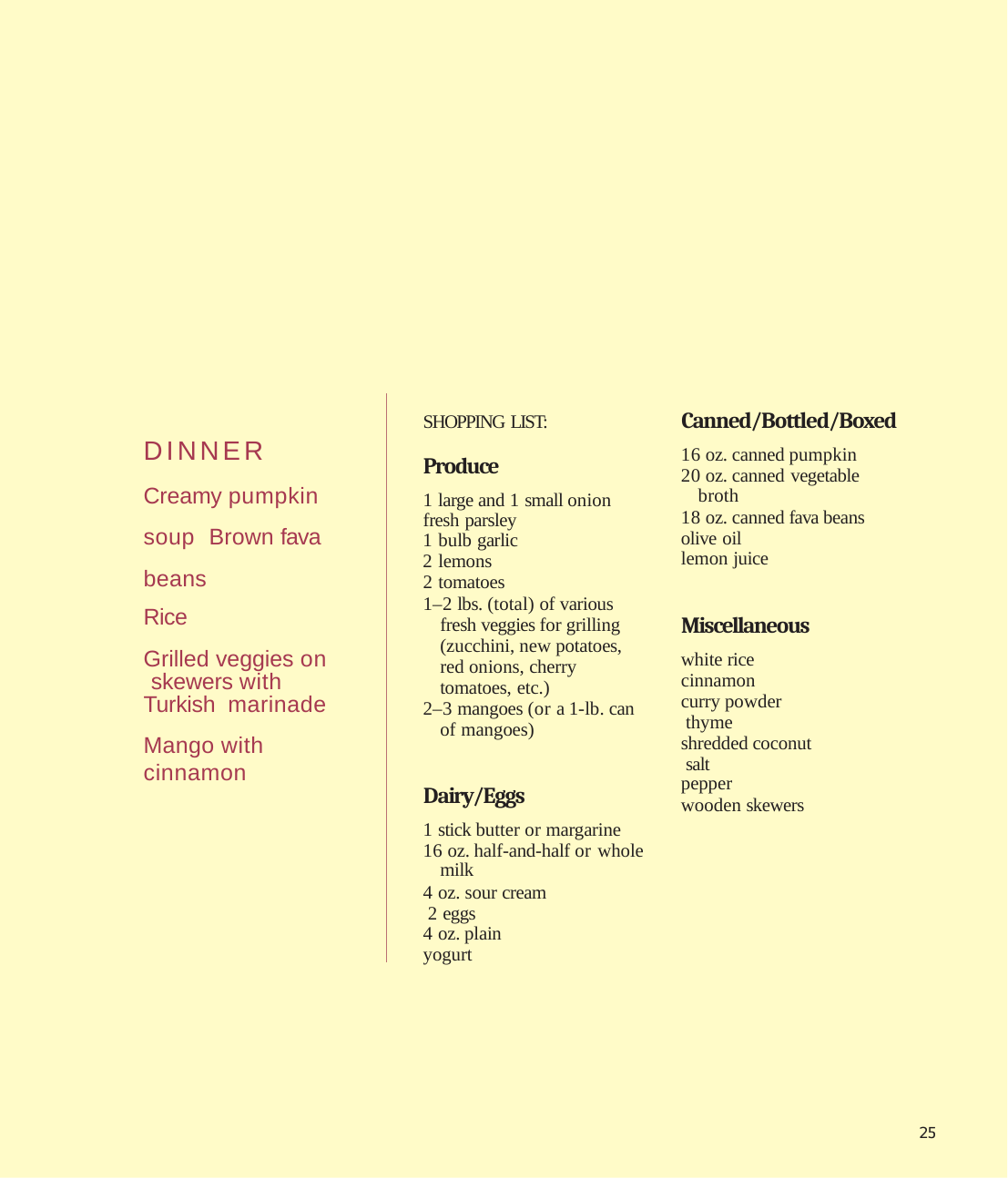

Canned/Bottled/Boxed
16 oz. canned pumpkin  20 oz. canned vegetable
broth
18 oz. canned fava beans  olive oil
lemon juice
SHOPPING LIST:
DINNER
Creamy pumpkin soup  Brown fava beans
Rice
Grilled veggies on  skewers with Turkish  marinade
Mango with cinnamon
Produce
1 large and 1 small onion  fresh parsley
bulb garlic
lemons
2 tomatoes
1–2 lbs. (total) of various  fresh veggies for grilling  (zucchini, new potatoes,  red onions, cherry  tomatoes, etc.)
2–3 mangoes (or a 1-lb. can  of mangoes)
Miscellaneous
white rice  cinnamon  curry powder  thyme
shredded coconut  salt
pepper
wooden skewers
Dairy/Eggs
1 stick butter or margarine  16 oz. half-and-half or whole
milk
4 oz. sour cream  2 eggs
4 oz. plain yogurt
25